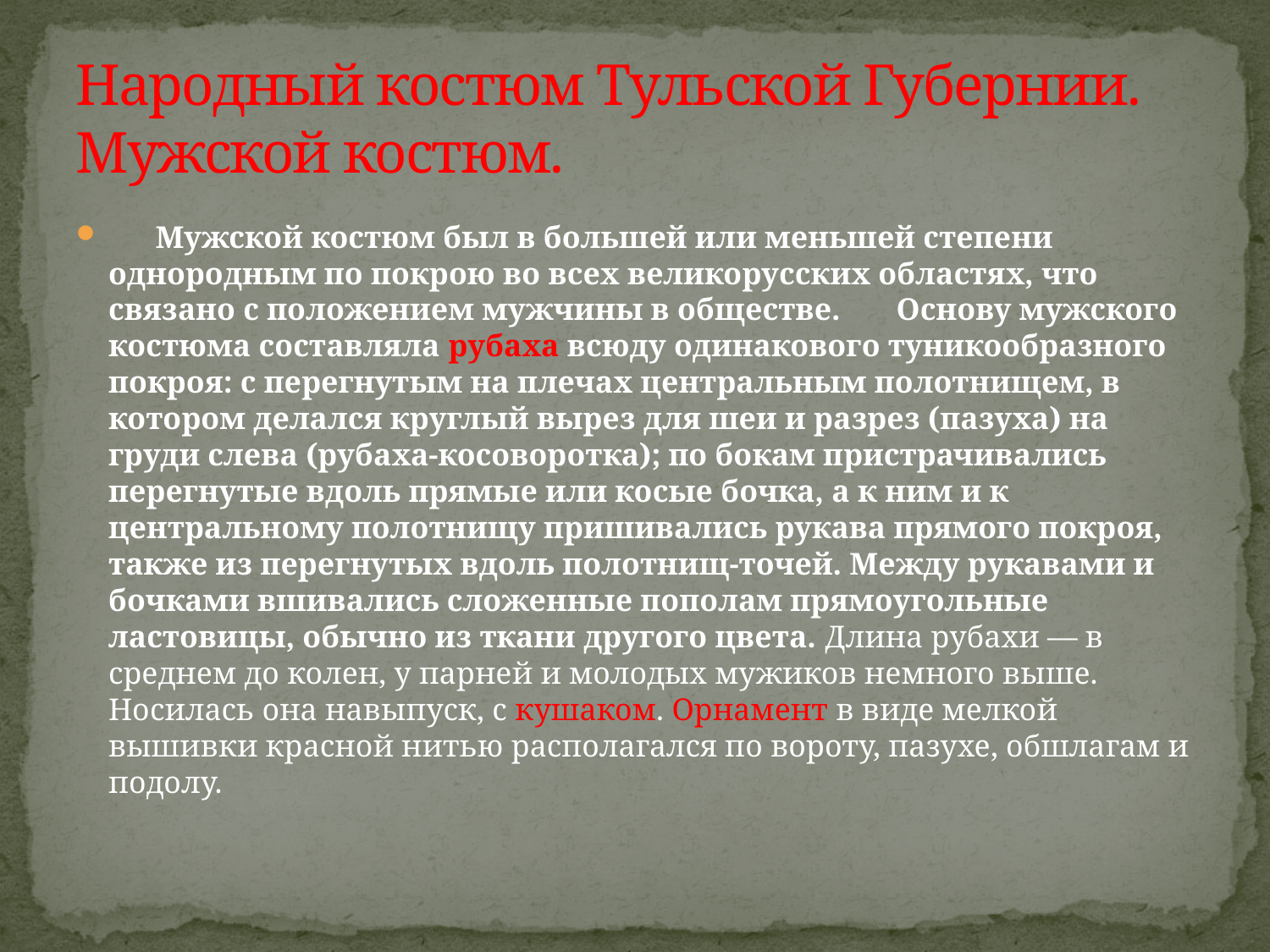

# Народный костюм Тульской Губернии. Мужской костюм.
      Мужской костюм был в большей или меньшей степени однородным по покрою во всех великорусских областях, что связано с положением мужчины в обществе.       Основу мужского костюма составляла рубаха всюду одинакового туникообразного покроя: с перегнутым на плечах центральным полотнищем, в котором делался круглый вырез для шеи и разрез (пазуха) на груди слева (рубаха-косоворотка); по бокам пристрачивались перегнутые вдоль прямые или косые бочка, а к ним и к центральному полотнищу пришивались рукава прямого покроя, также из перегнутых вдоль полотнищ-точей. Между рукавами и бочками вшивались сложенные пополам прямоугольные ластовицы, обычно из ткани другого цвета. Длина рубахи — в среднем до колен, у парней и молодых мужиков немного выше. Носилась она навыпуск, с кушаком. Орнамент в виде мелкой вышивки красной нитью располагался по вороту, пазухе, обшлагам и подолу.